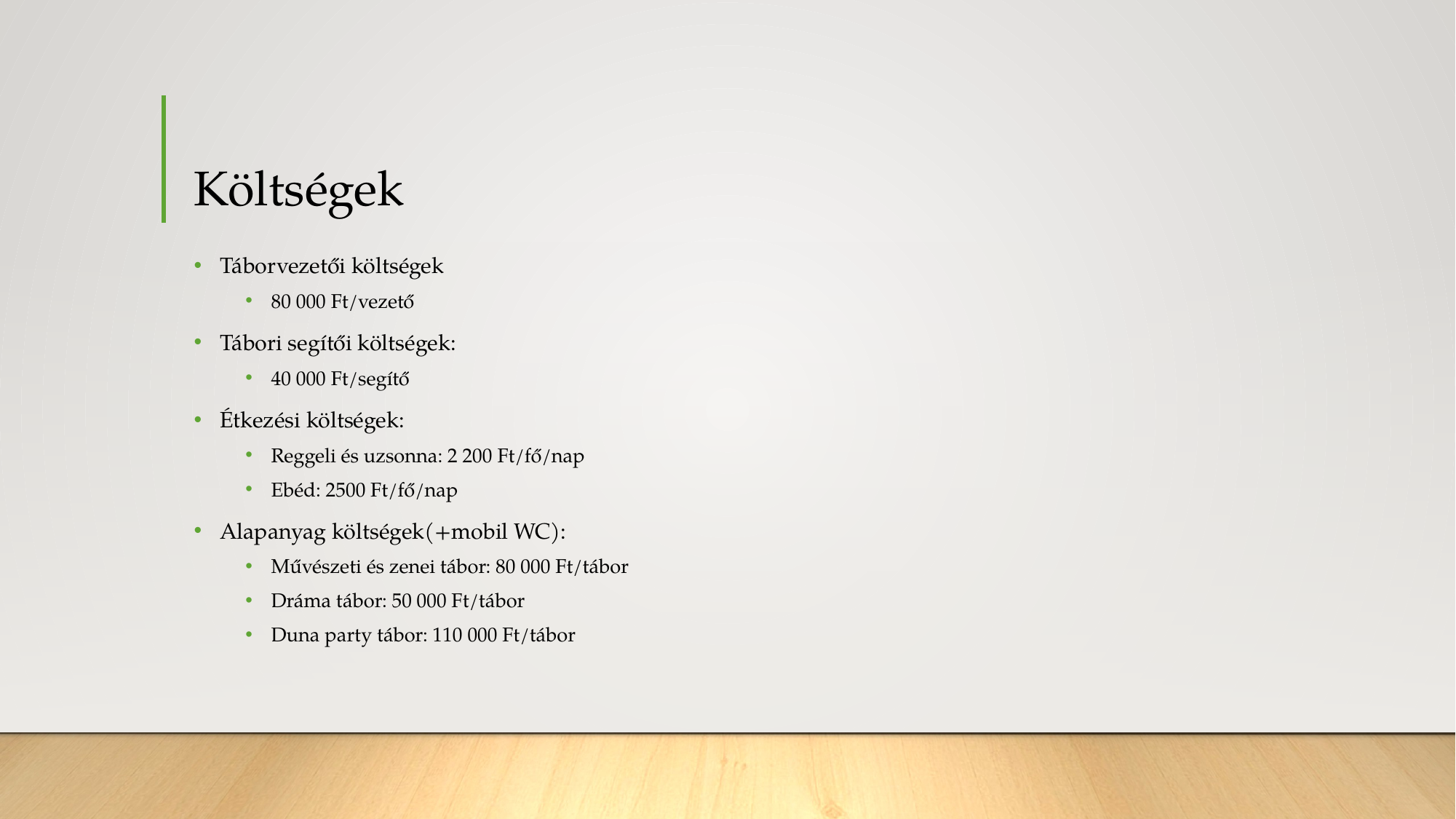

# Költségek
Táborvezetői költségek
80 000 Ft/vezető
Tábori segítői költségek:
40 000 Ft/segítő
Étkezési költségek:
Reggeli és uzsonna: 2 200 Ft/fő/nap
Ebéd: 2500 Ft/fő/nap
Alapanyag költségek(+mobil WC):
Művészeti és zenei tábor: 80 000 Ft/tábor
Dráma tábor: 50 000 Ft/tábor
Duna party tábor: 110 000 Ft/tábor